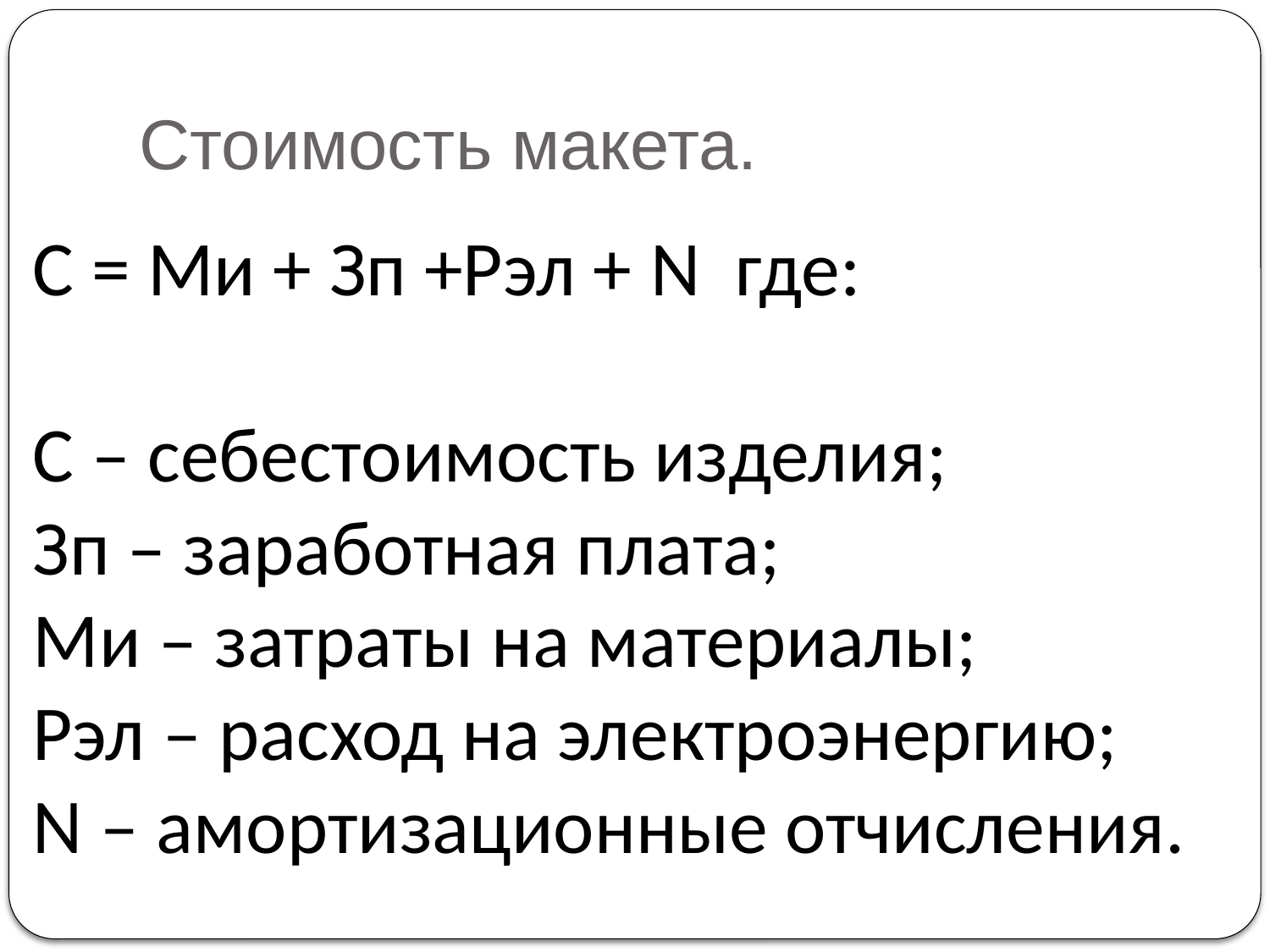

# Стоимость макета.
С = Ми + Зп +Рэл + N  где:

С – себестоимость изделия;
Зп – заработная плата;
Ми – затраты на материалы;
Рэл – расход на электроэнергию;
N – амортизационные отчисления.